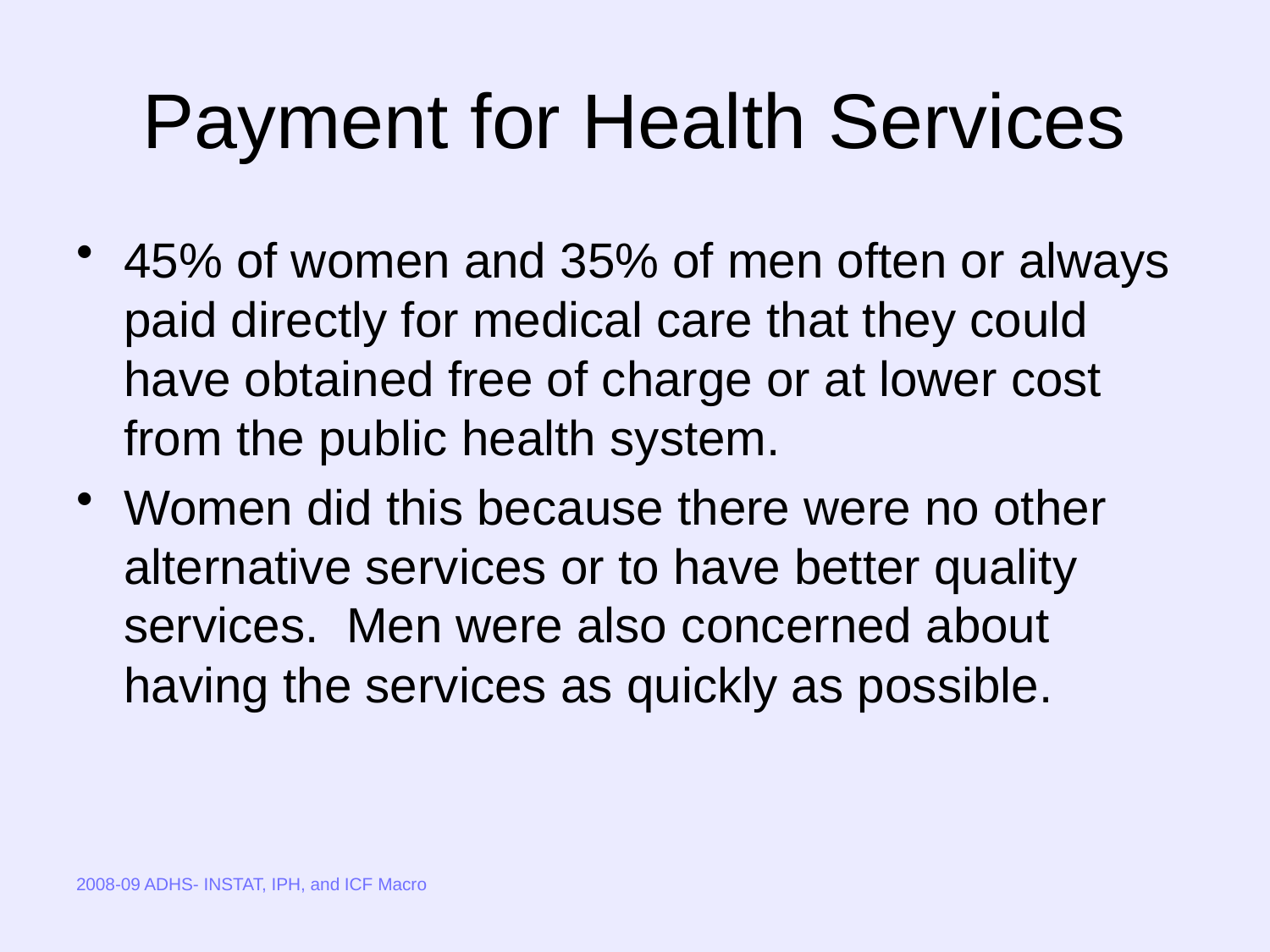

# Payment for Health Services
45% of women and 35% of men often or always paid directly for medical care that they could have obtained free of charge or at lower cost from the public health system.
Women did this because there were no other alternative services or to have better quality services.  Men were also concerned about having the services as quickly as possible.
2008-09 ADHS- INSTAT, IPH, and ICF Macro